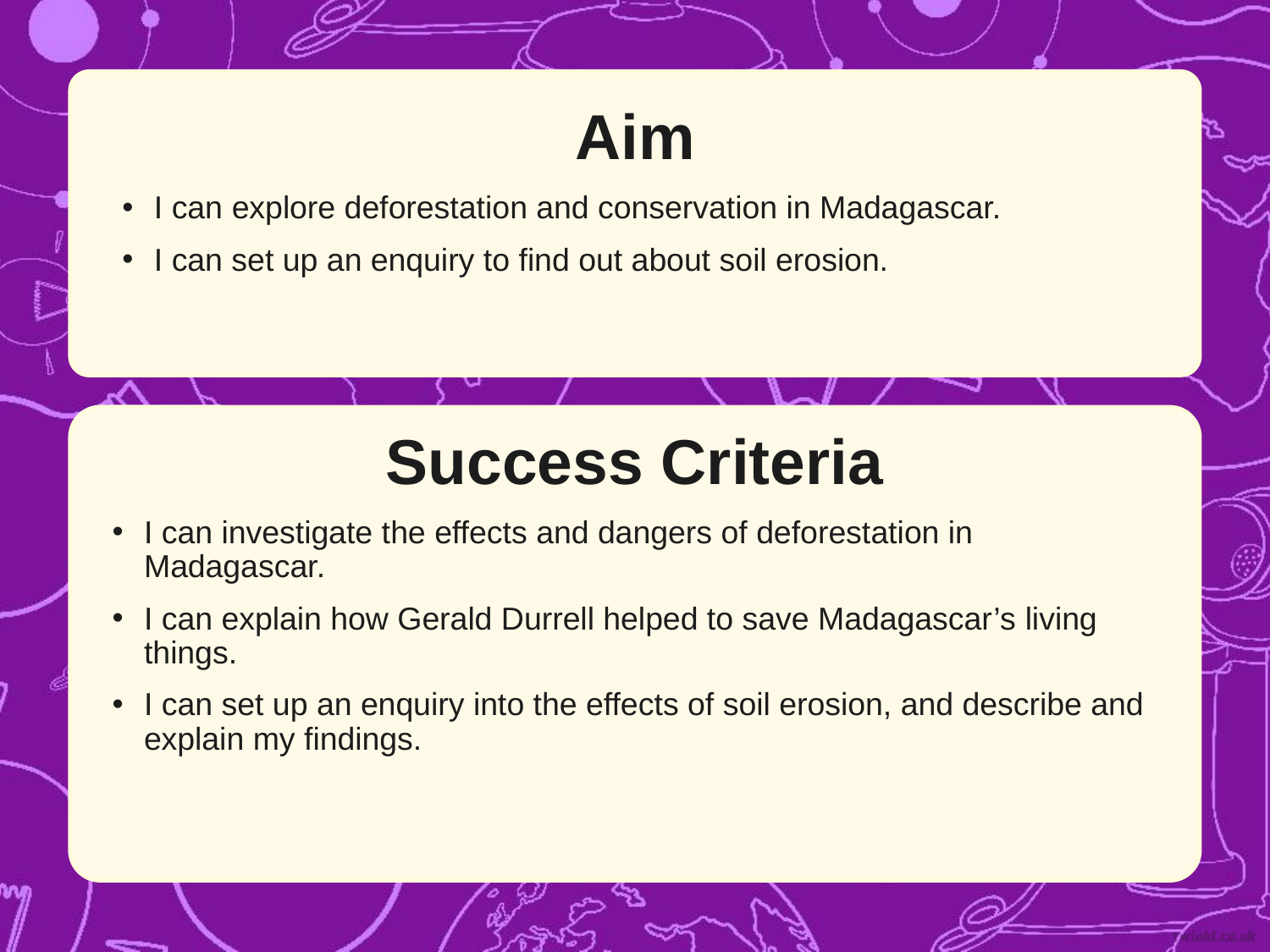

Aim
I can explore deforestation and conservation in Madagascar.
I can set up an enquiry to find out about soil erosion.

Success Criteria
I can investigate the effects and dangers of deforestation in Madagascar.
I can explain how Gerald Durrell helped to save Madagascar’s living things.
I can set up an enquiry into the effects of soil erosion, and describe and explain my findings.